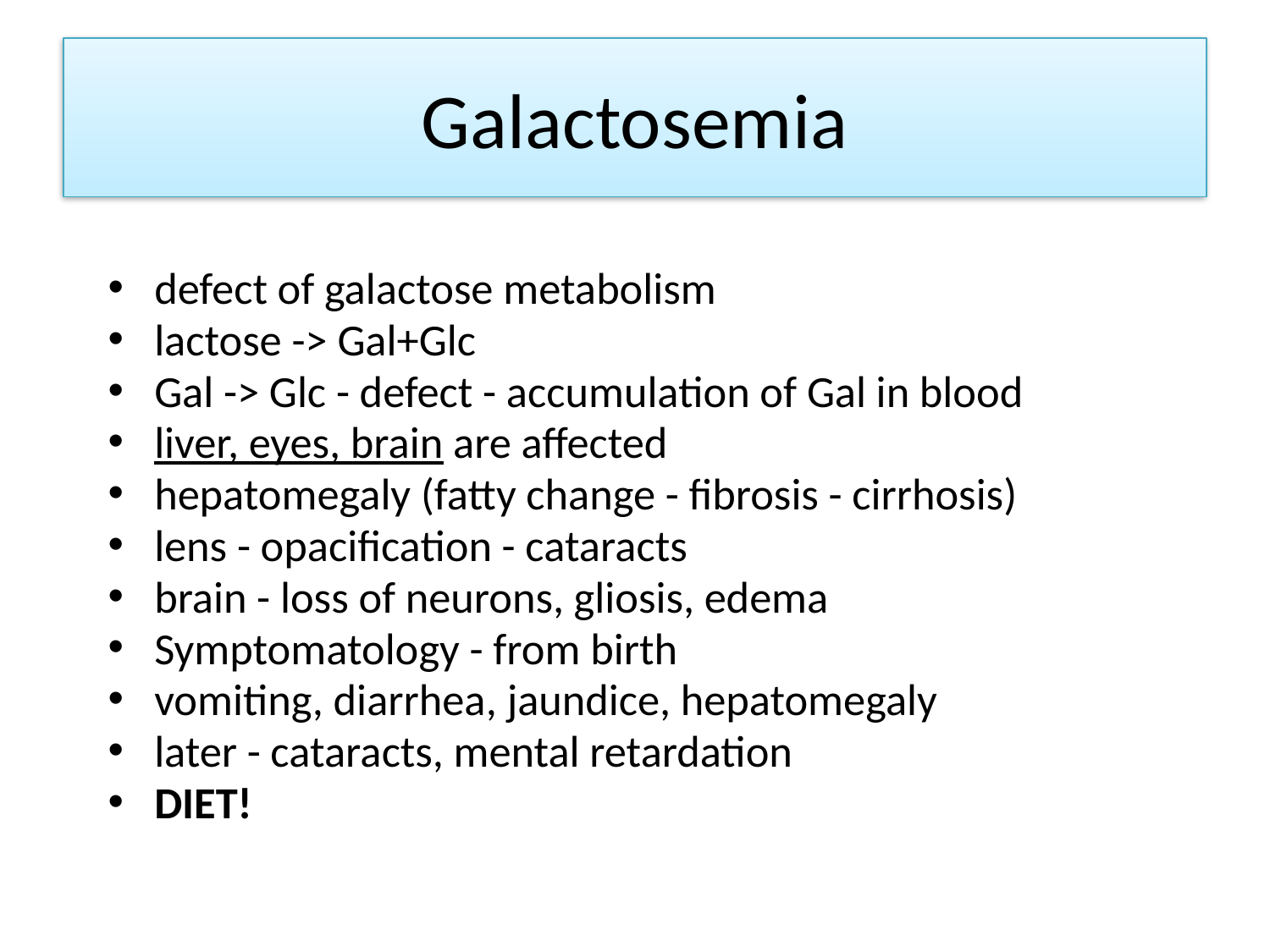

# Galactosemia
defect of galactose metabolism
lactose -> Gal+Glc
Gal -> Glc - defect - accumulation of Gal in blood
liver, eyes, brain are affected
hepatomegaly (fatty change - fibrosis - cirrhosis)
lens - opacification - cataracts
brain - loss of neurons, gliosis, edema
Symptomatology - from birth
vomiting, diarrhea, jaundice, hepatomegaly
later - cataracts, mental retardation
DIET!